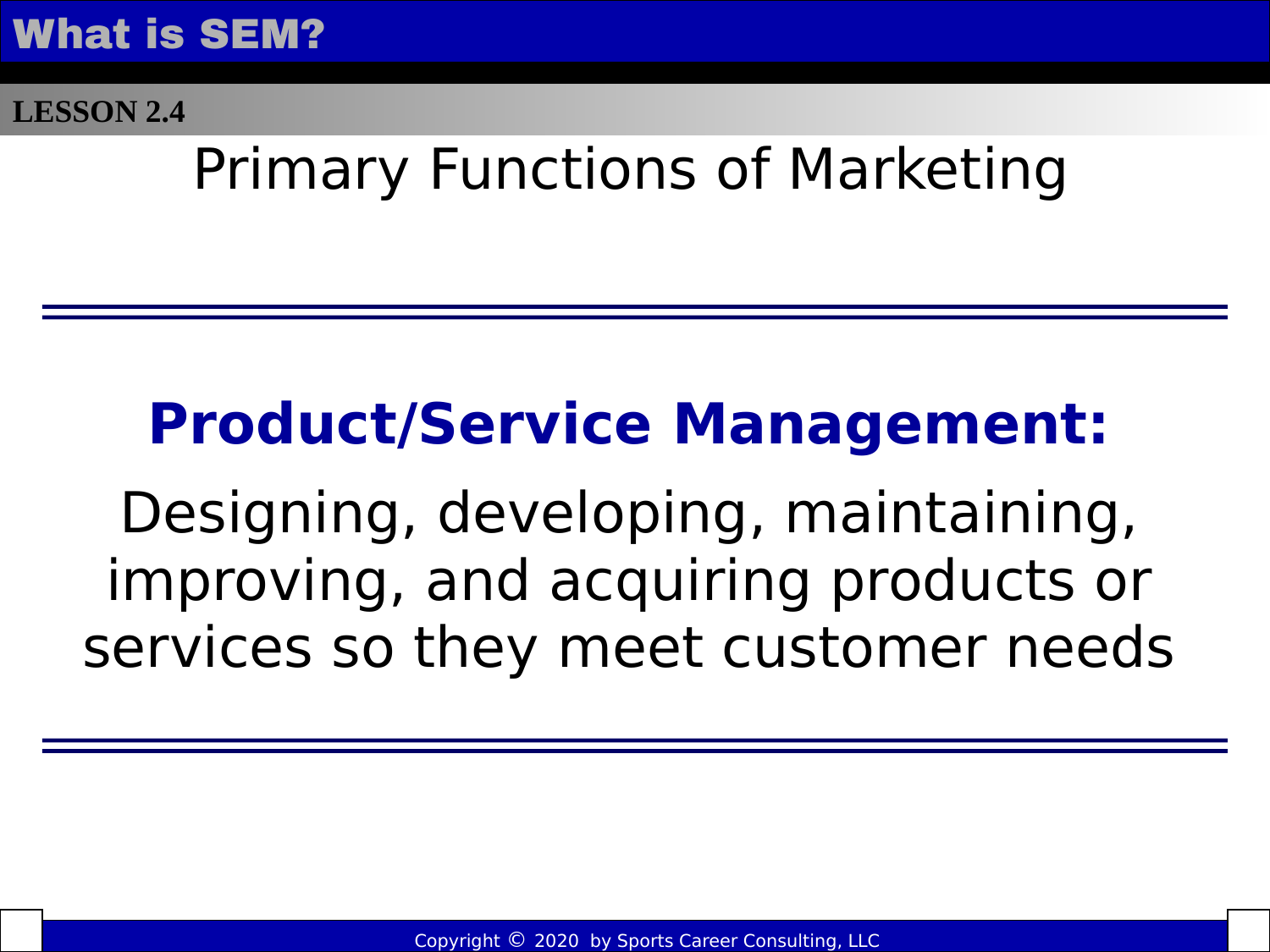

What is SEM?
LESSON 2.4
Primary Functions of Marketing

Product/Service Management:

Designing, developing, maintaining, improving, and acquiring products or services so they meet customer needs

Copyright © 2020  by Sports Career Consulting, LLC